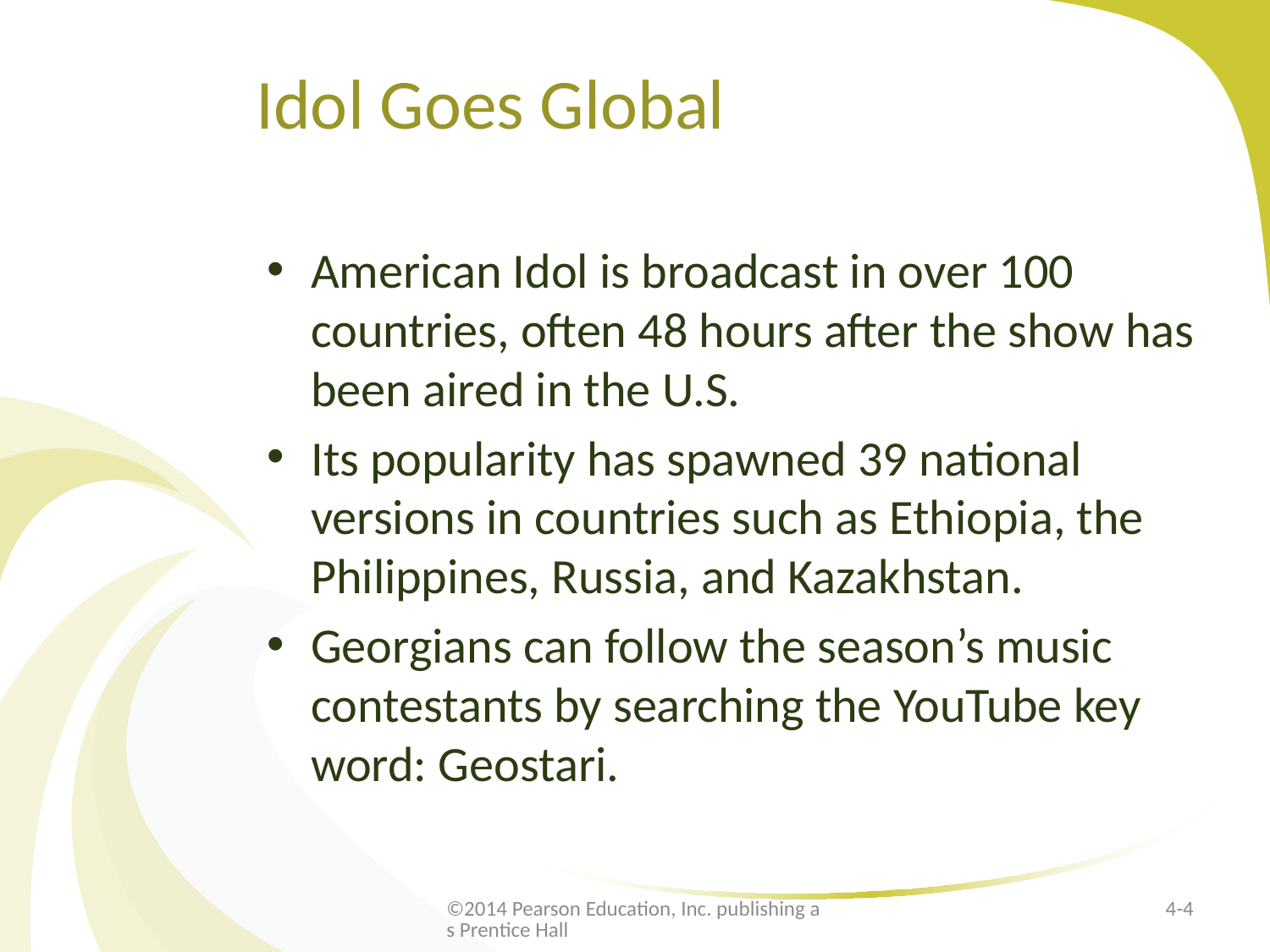

# Idol Goes Global
American Idol is broadcast in over 100 countries, often 48 hours after the show has been aired in the U.S.
Its popularity has spawned 39 national versions in countries such as Ethiopia, the Philippines, Russia, and Kazakhstan.
Georgians can follow the season’s music contestants by searching the YouTube key word: Geostari.

©2014 Pearson Education, Inc. publishing as Prentice Hall
4-4